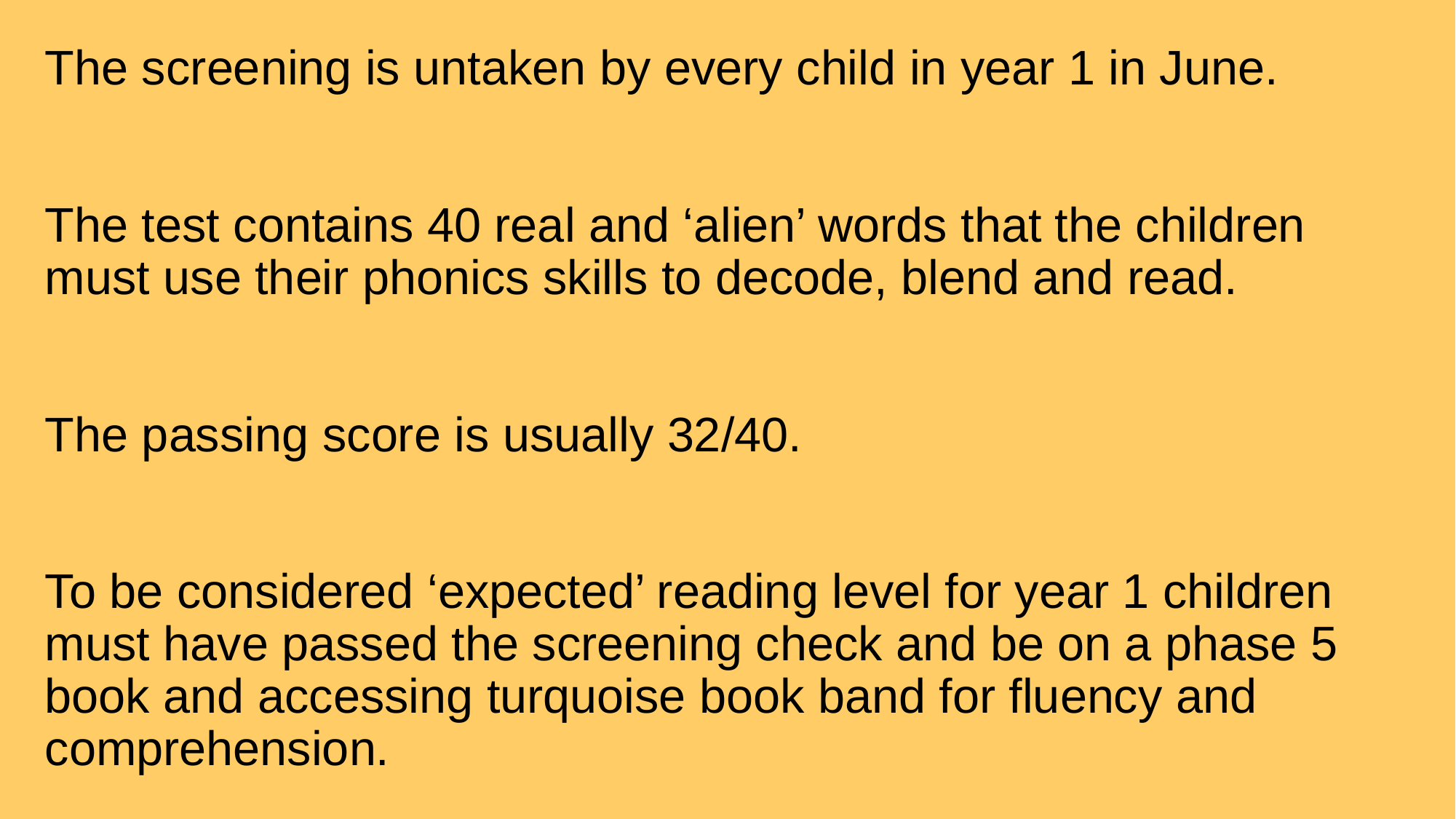

# The screening is untaken by every child in year 1 in June. The test contains 40 real and ‘alien’ words that the children must use their phonics skills to decode, blend and read. The passing score is usually 32/40. To be considered ‘expected’ reading level for year 1 children must have passed the screening check and be on a phase 5 book and accessing turquoise book band for fluency and comprehension.